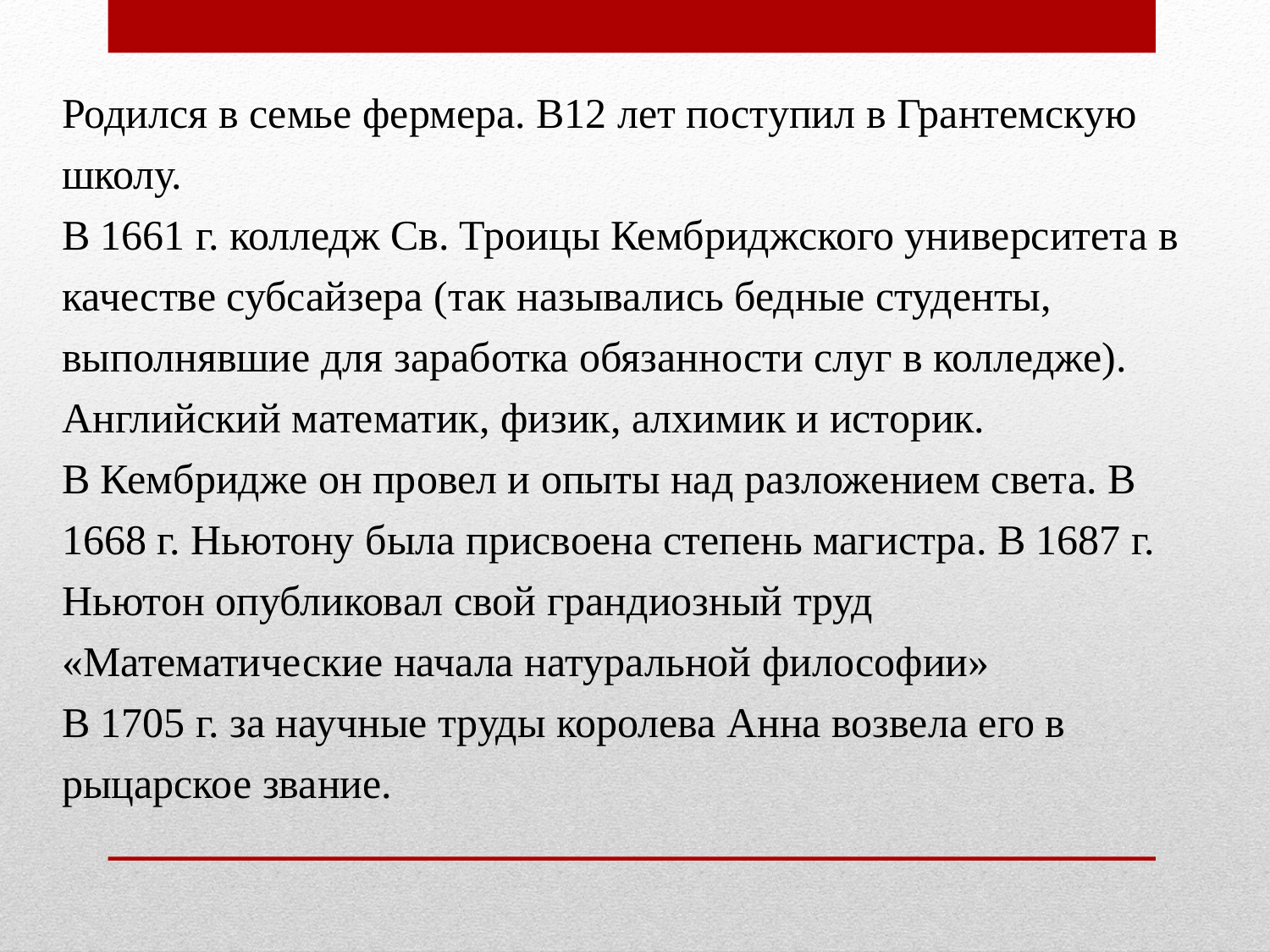

Родился в семье фермера. В12 лет поступил в Грантемскую школу.
В 1661 г. колледж Св. Троицы Кембриджского университета в качестве субсайзера (так назывались бедные студенты, выполнявшие для заработка обязанности слуг в колледже).
Английский математик, физик, алхимик и историк.
В Кембридже он провел и опыты над разложением света. В 1668 г. Ньютону была присвоена степень магистра. В 1687 г. Ньютон опубликовал свой грандиозный труд «Математические начала натуральной философии»
В 1705 г. за научные труды королева Анна возвела его в рыцарское звание.